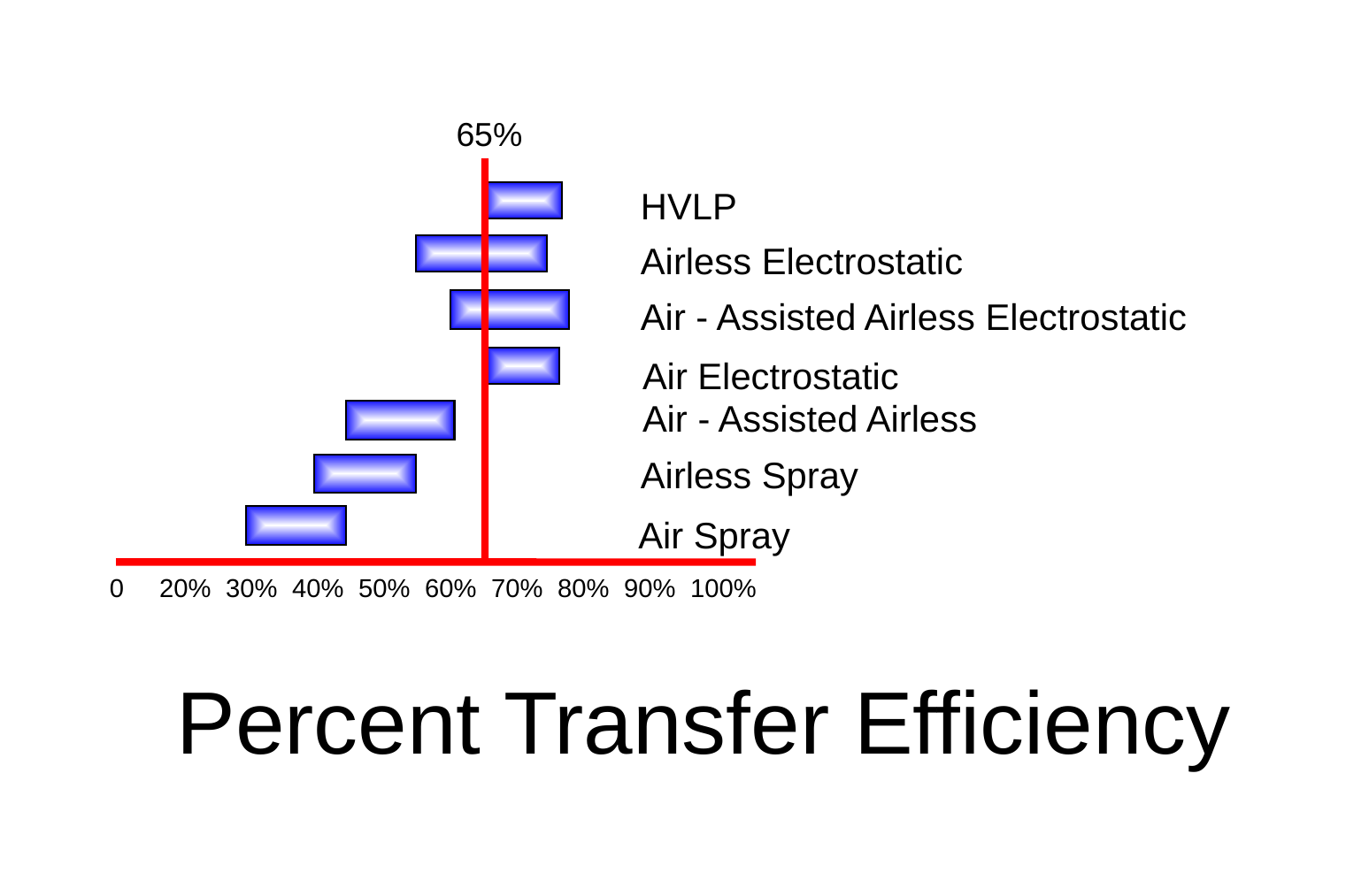

65%

HVLP

Airless Electrostatic

Air - Assisted Airless Electrostatic

Air Electrostatic
Air - Assisted Airless

Airless Spray

Air Spray

0	20%	30%	40%	50%	60%	70%	80%	90%	100%
Percent Transfer Efficiency